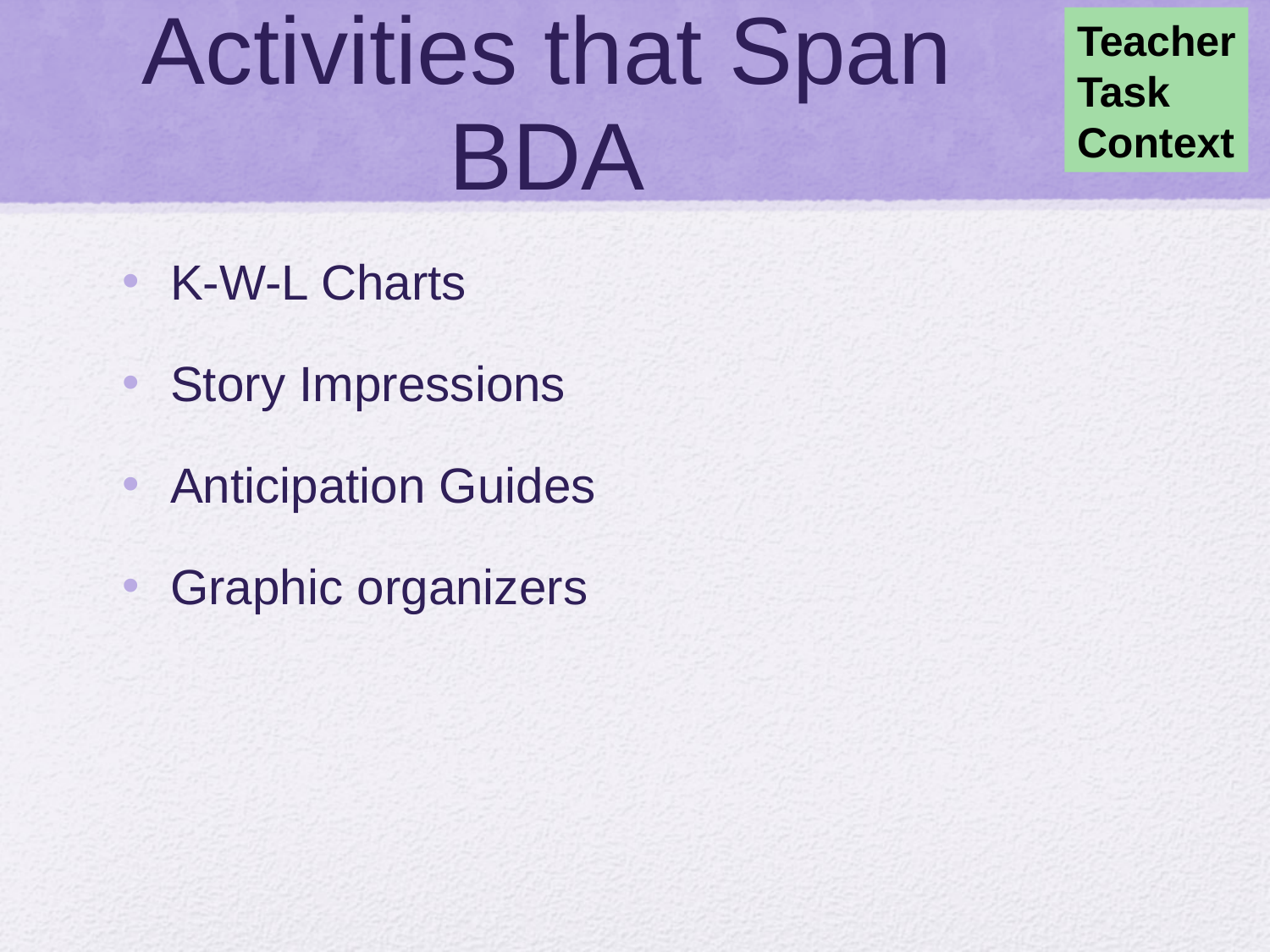

# Activities that Span BDA
Teacher
Task
Context
K-W-L Charts
Story Impressions
Anticipation Guides
Graphic organizers